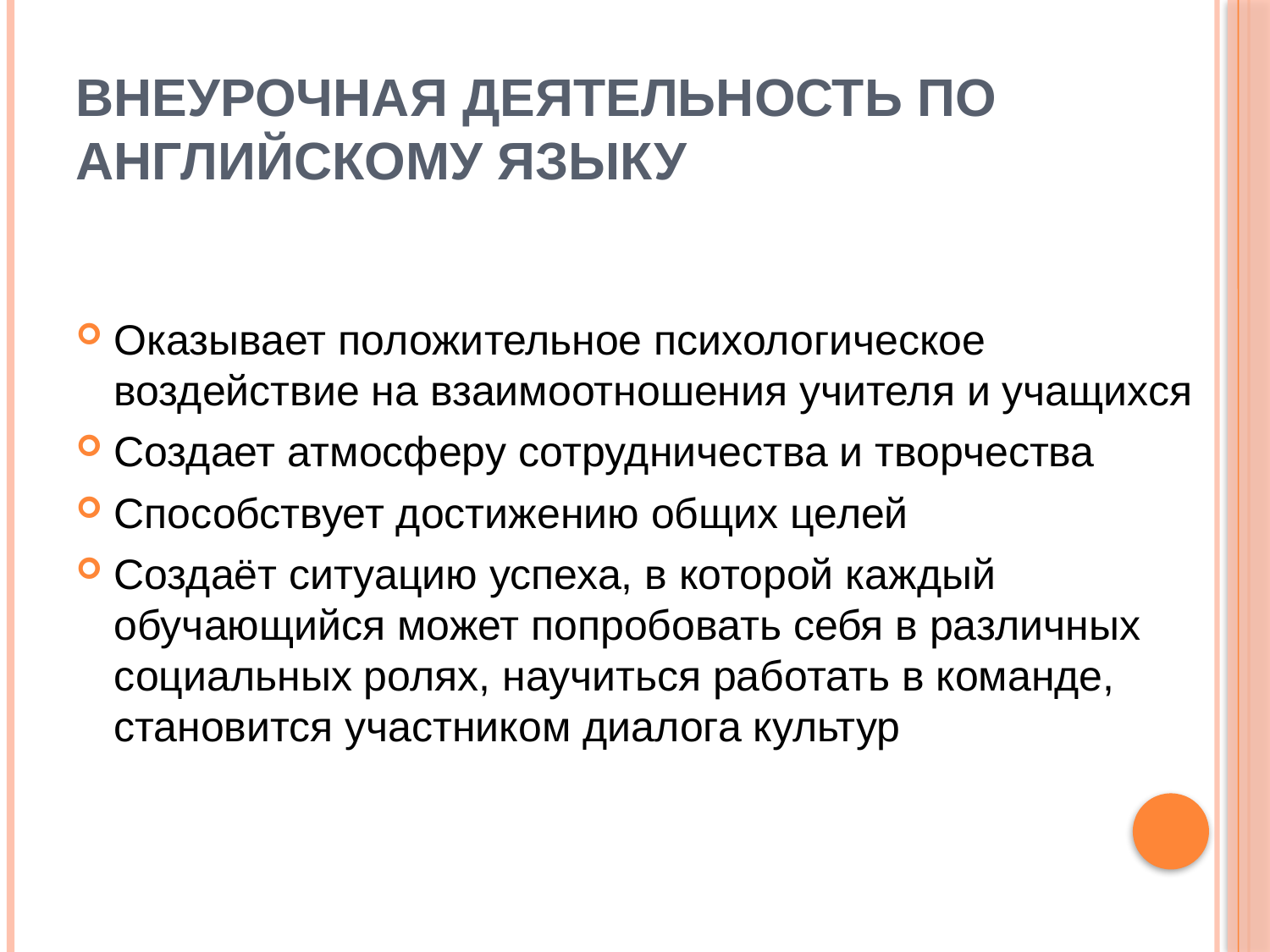

# Внеурочная деятельность по английскому языку
Оказывает положительное психологическое воздействие на взаимоотношения учителя и учащихся
Создает атмосферу сотрудничества и творчества
Способствует достижению общих целей
Создаёт ситуацию успеха, в которой каждый обучающийся может попробовать себя в различных социальных ролях, научиться работать в команде, становится участником диалога культур